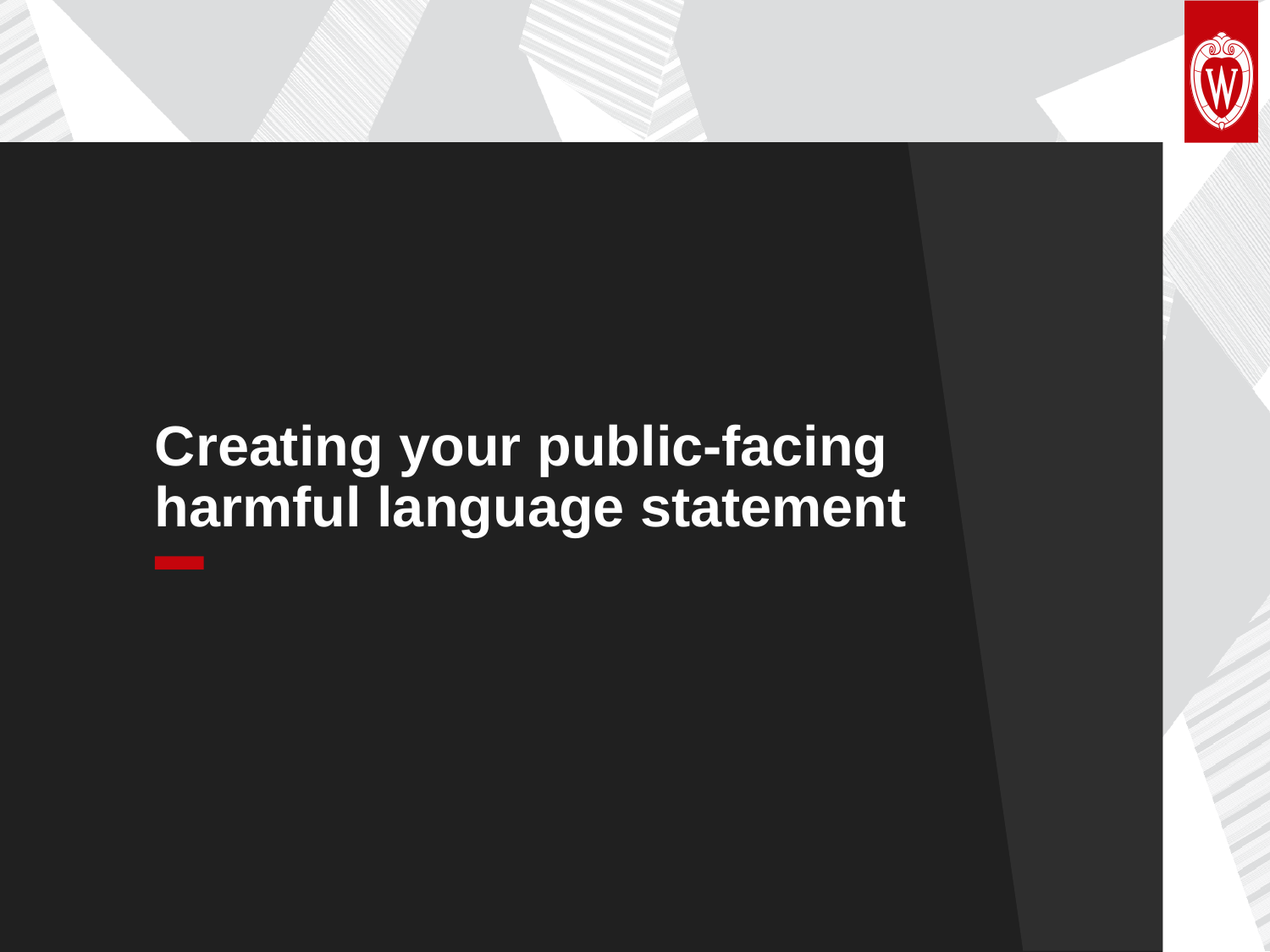

Black section break slide
Creating your public-facing harmful language statement